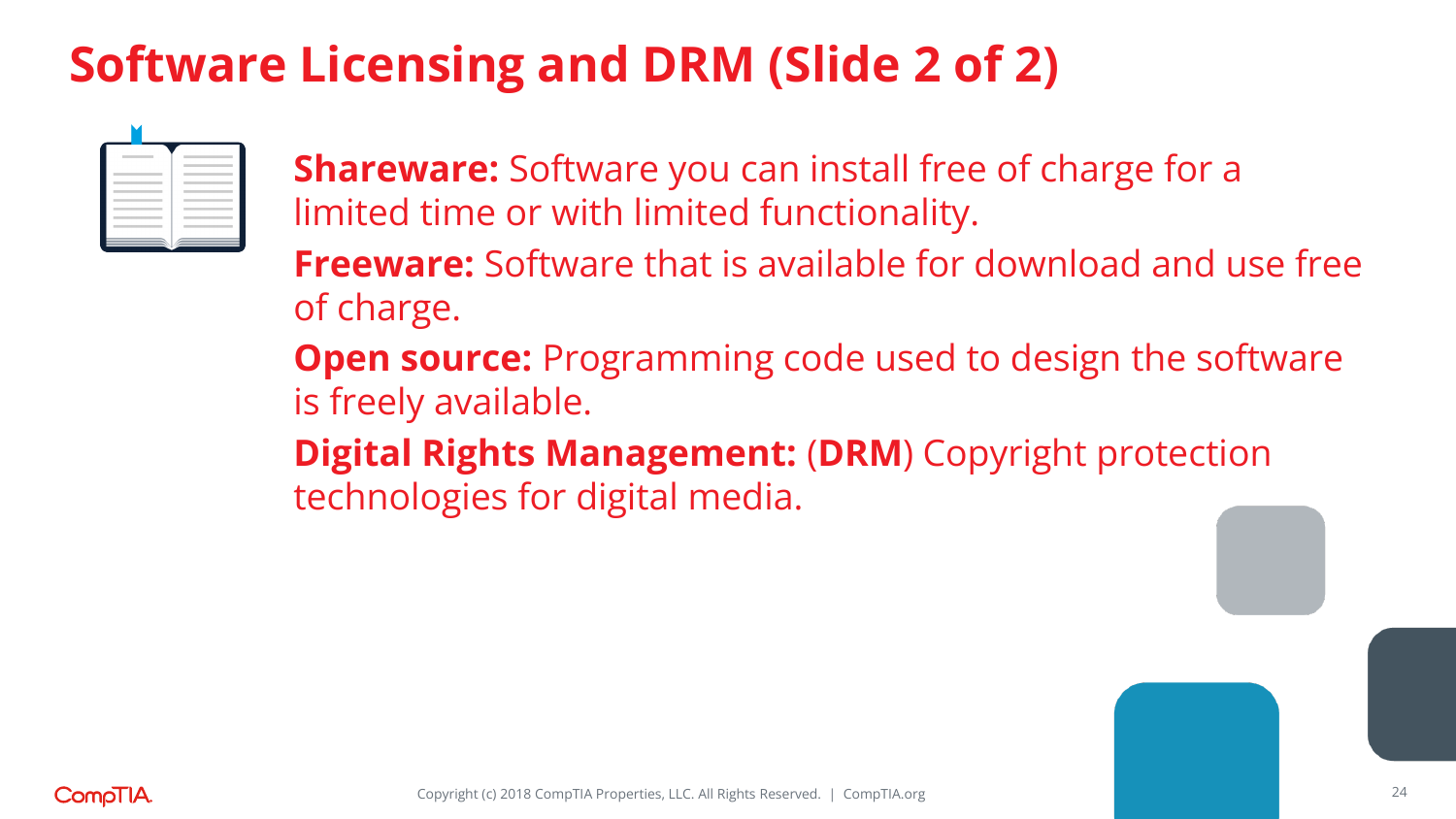

# Software Licensing and DRM (Slide 2 of 2)
Shareware: Software you can install free of charge for a limited time or with limited functionality.
Freeware: Software that is available for download and use free of charge.
Open source: Programming code used to design the software is freely available.
Digital Rights Management: (DRM) Copyright protection technologies for digital media.
24